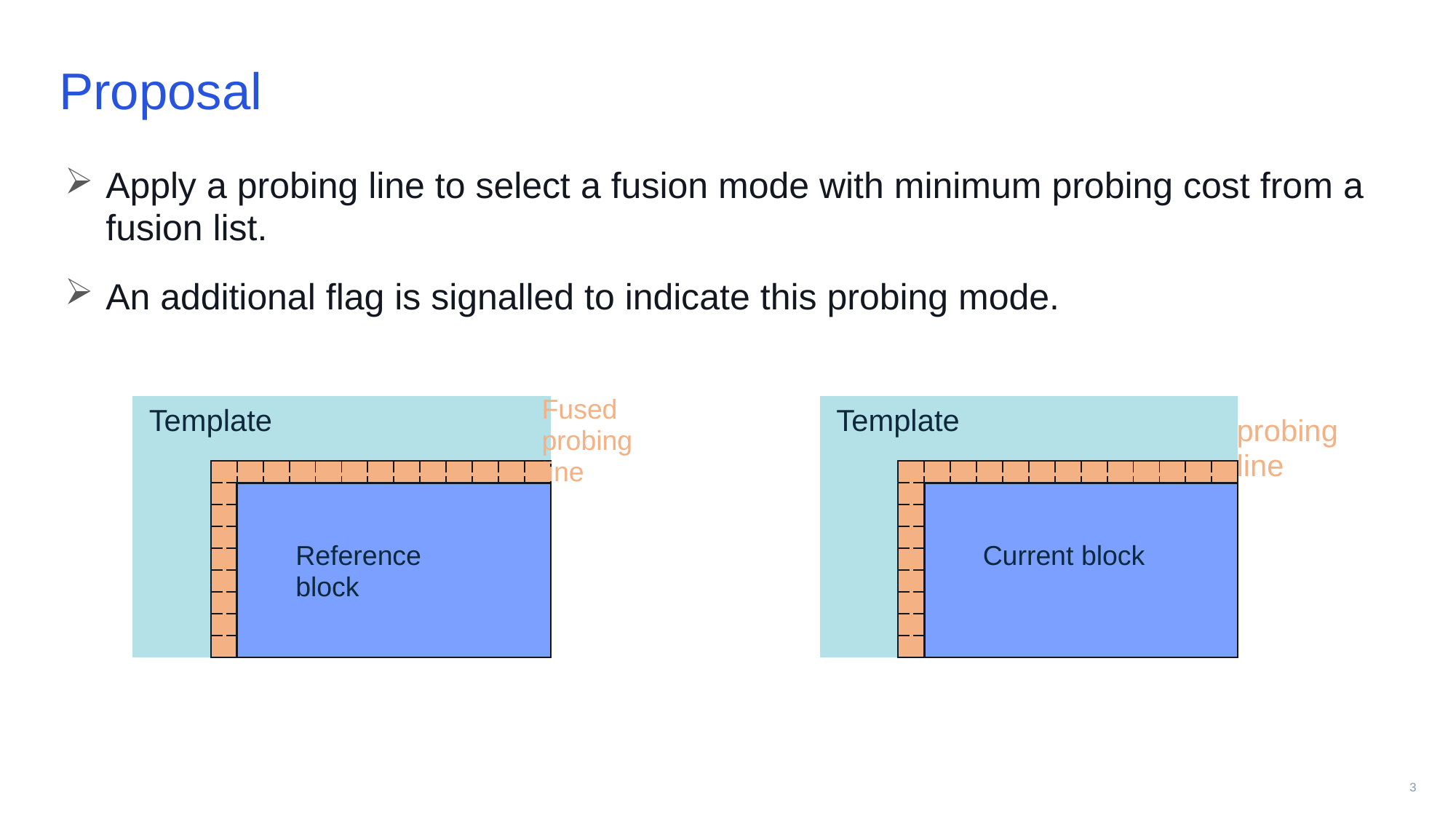

# Proposal
Apply a probing line to select a fusion mode with minimum probing cost from a fusion list.
An additional flag is signalled to indicate this probing mode.

Fused probing line
|  |  |  |  |  |  |  |  |  |  |  |  |  |  |  |  |
| --- | --- | --- | --- | --- | --- | --- | --- | --- | --- | --- | --- | --- | --- | --- | --- |
|  |  |  |  |  |  |  |  |  |  |  |  |  |  |  |  |
|  |  |  |  |  |  |  |  |  |  |  |  |  |  |  |  |
|  |  |  |  |  |  |  |  |  |  |  |  |  |  |  |  |
|  |  |  |  |  |  |  |  |  |  |  |  |  |  |  |  |
|  |  |  |  |  |  |  |  |  |  |  |  |  |  |  |  |
|  |  |  |  |  |  |  |  |  |  |  |  |  |  |  |  |
|  |  |  |  |  |  |  |  |  |  |  |  |  |  |  |  |
|  |  |  |  |  |  |  |  |  |  |  |  |  |  |  |  |
|  |  |  |  |  |  |  |  |  |  |  |  |  |  |  |  |
|  |  |  |  |  |  |  |  |  |  |  |  |  |  |  |  |
|  |  |  |  |  |  |  |  |  |  |  |  |  |  |  |  |
|  |  |  |  |  |  |  |  |  |  |  |  |  |  |  |  |
| --- | --- | --- | --- | --- | --- | --- | --- | --- | --- | --- | --- | --- | --- | --- | --- |
|  |  |  |  |  |  |  |  |  |  |  |  |  |  |  |  |
|  |  |  |  |  |  |  |  |  |  |  |  |  |  |  |  |
|  |  |  |  |  |  |  |  |  |  |  |  |  |  |  |  |
|  |  |  |  |  |  |  |  |  |  |  |  |  |  |  |  |
|  |  |  |  |  |  |  |  |  |  |  |  |  |  |  |  |
|  |  |  |  |  |  |  |  |  |  |  |  |  |  |  |  |
|  |  |  |  |  |  |  |  |  |  |  |  |  |  |  |  |
|  |  |  |  |  |  |  |  |  |  |  |  |  |  |  |  |
|  |  |  |  |  |  |  |  |  |  |  |  |  |  |  |  |
|  |  |  |  |  |  |  |  |  |  |  |  |  |  |  |  |
|  |  |  |  |  |  |  |  |  |  |  |  |  |  |  |  |
Template
Template
probing line
Reference block
Current block